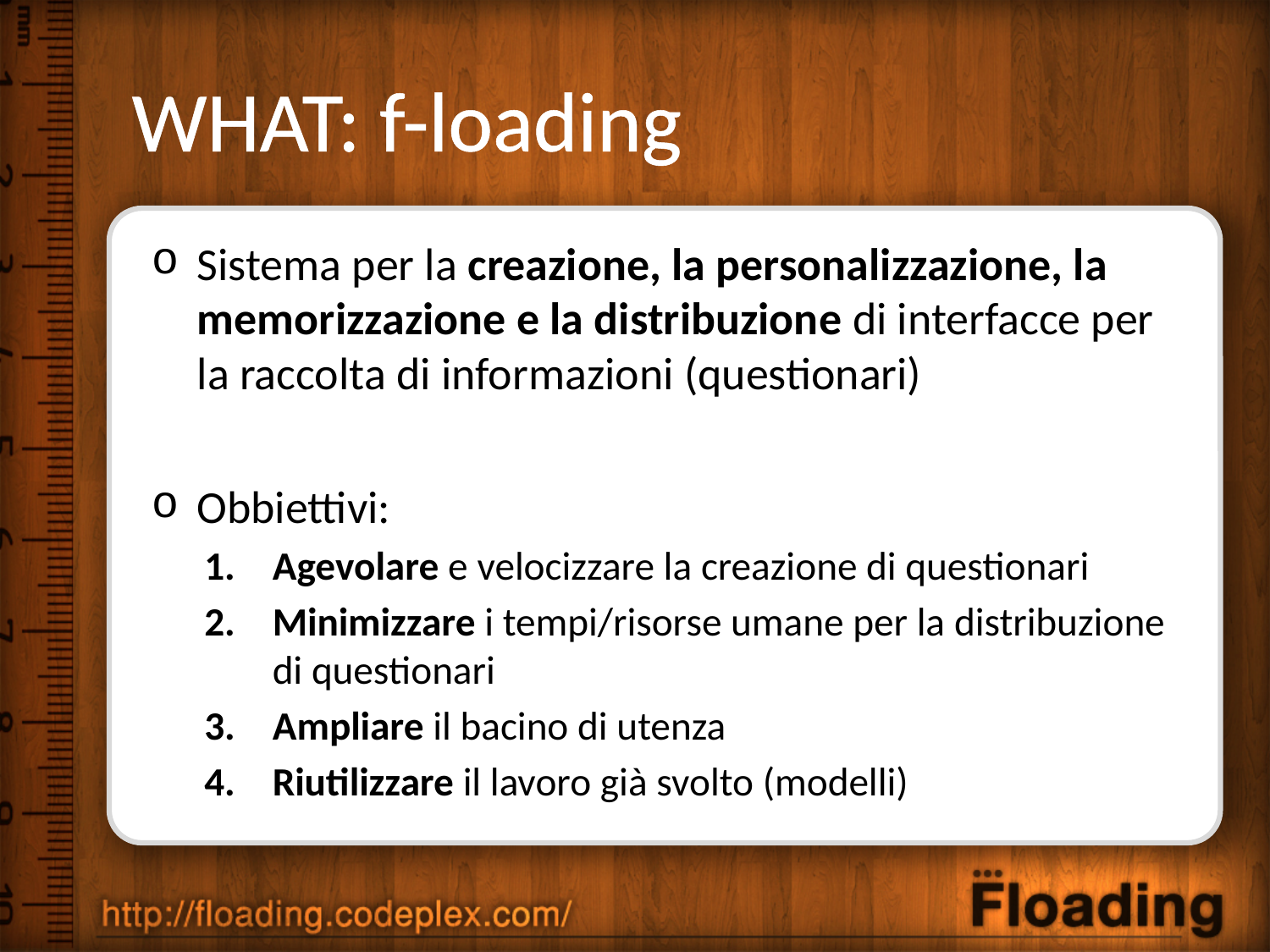

# WHAT: f-loading

Sistema per la creazione, la personalizzazione, la memorizzazione e la distribuzione di interfacce per la raccolta di informazioni (questionari)

Obbiettivi:
Agevolare e velocizzare la creazione di questionari
Minimizzare i tempi/risorse umane per la distribuzione di questionari
Ampliare il bacino di utenza
Riutilizzare il lavoro già svolto (modelli)